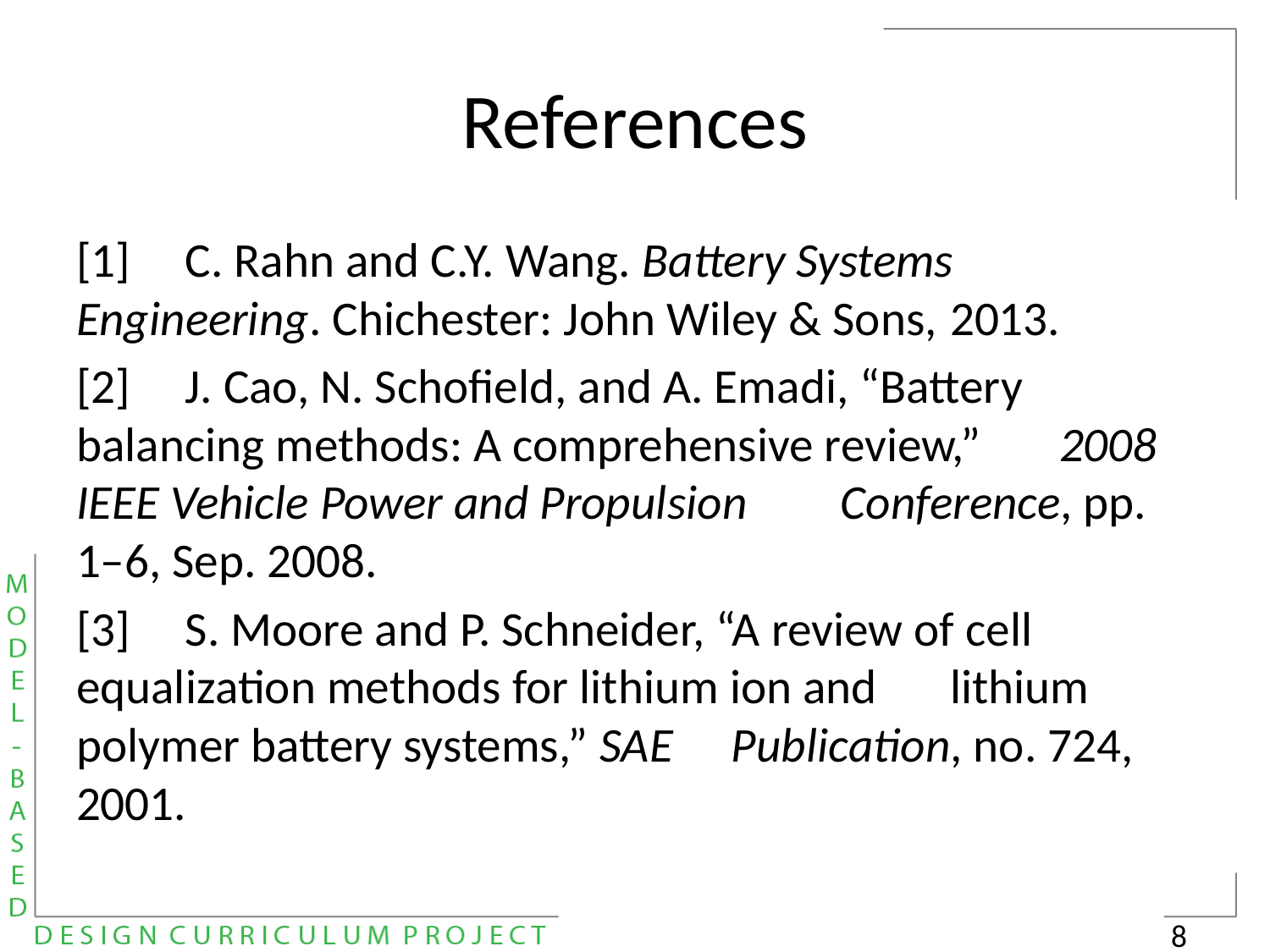

# References
[1] 	C. Rahn and C.Y. Wang. Battery Systems 	Engineering. Chichester: John Wiley & Sons, 	2013.
[2]	J. Cao, N. Schofield, and A. Emadi, “Battery 	balancing methods: A comprehensive review,” 	2008 IEEE Vehicle Power and Propulsion 	Conference, pp. 1–6, Sep. 2008.
[3]	S. Moore and P. Schneider, “A review of cell 	equalization methods for lithium ion and 	lithium polymer battery systems,” SAE 	Publication, no. 724, 2001.